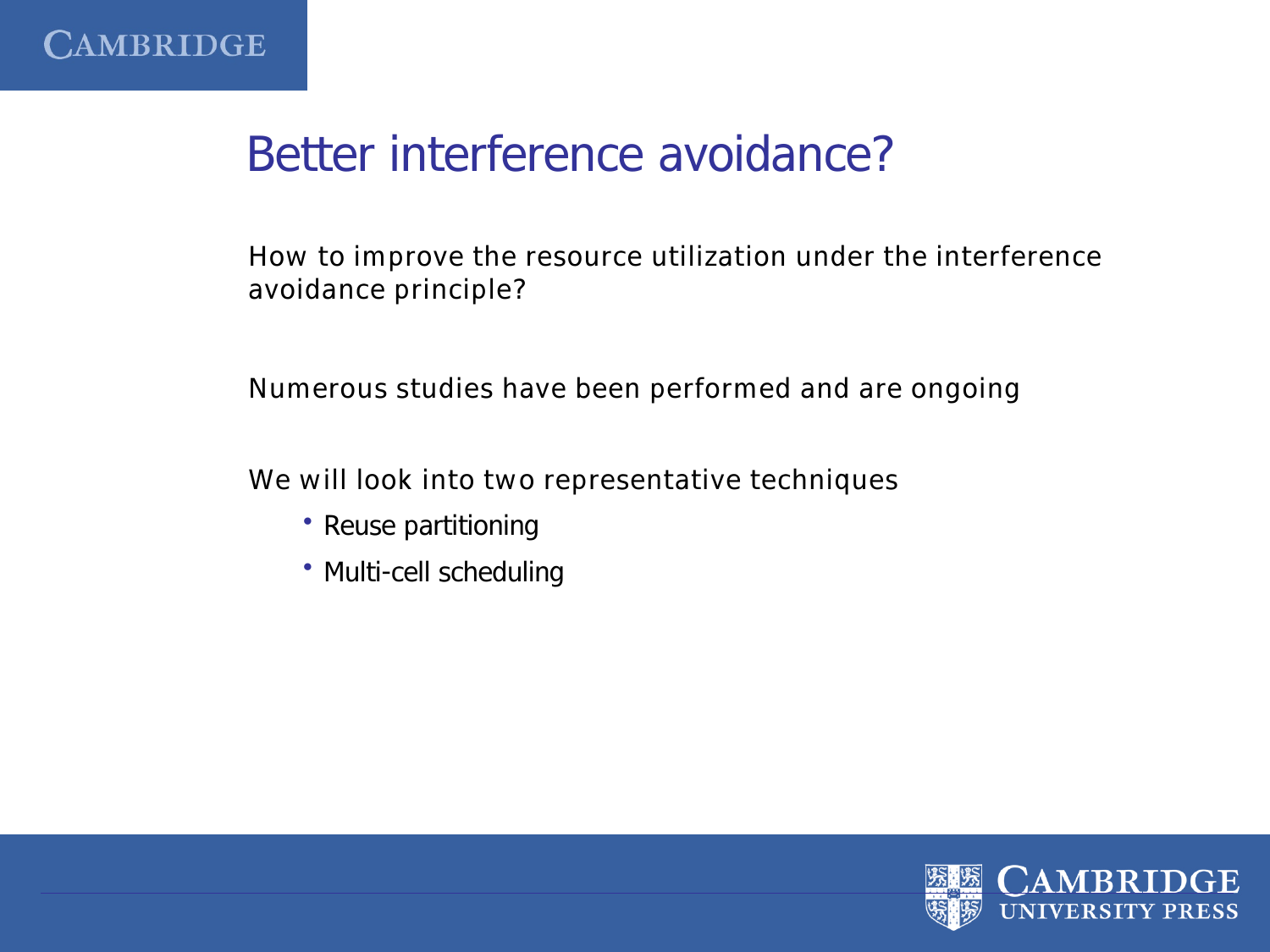

Better interference avoidance?
How to improve the resource utilization under the interference avoidance principle?

Numerous studies have been performed and are ongoing

We will look into two representative techniques
Reuse partitioning
Multi-cell scheduling